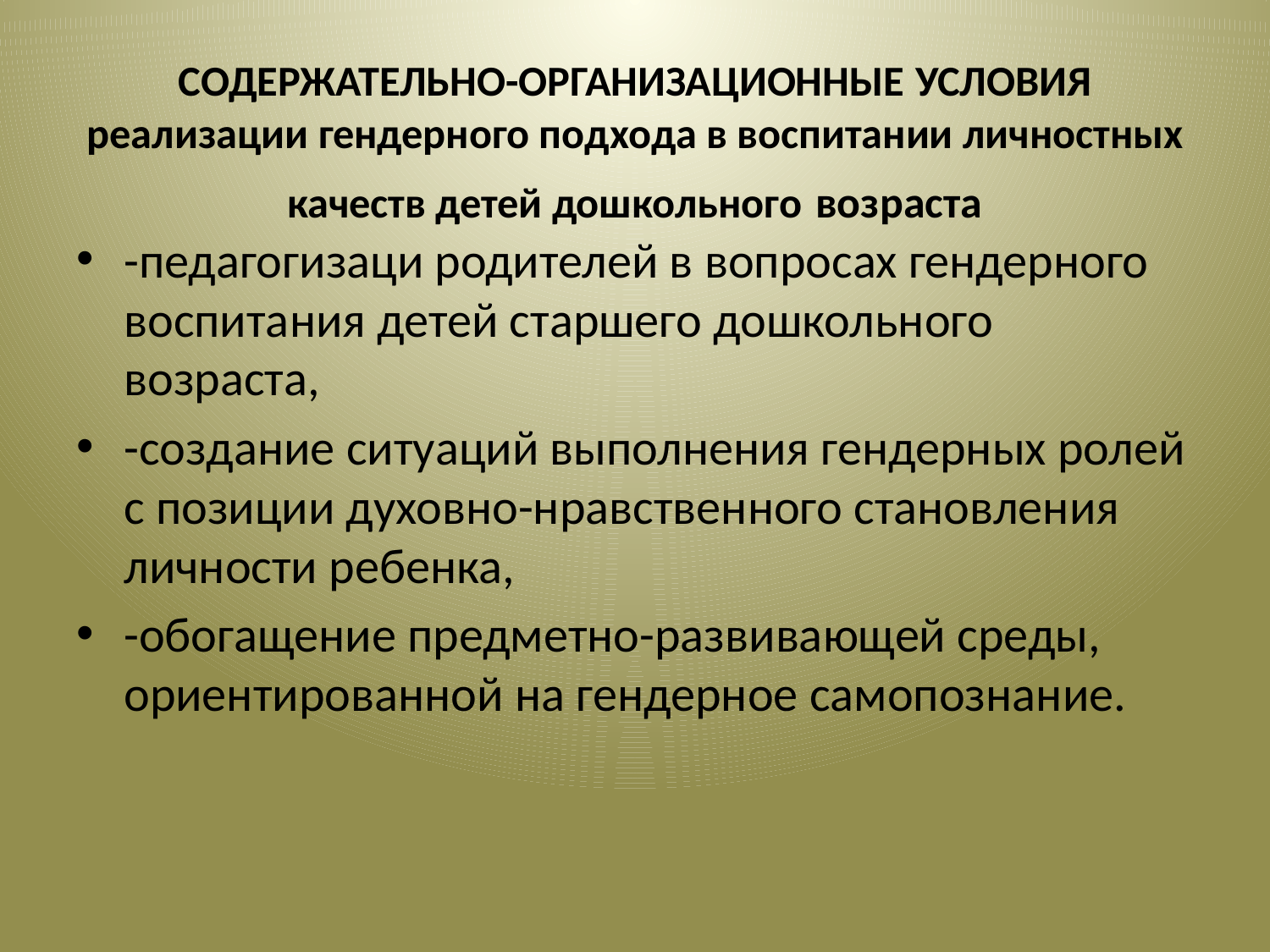

# СОДЕРЖАТЕЛЬНО-ОРГАНИЗАЦИОННЫЕ УСЛОВИЯ реализации гендерного подхода в воспитании личностных качеств детей дошкольного возраста
-педагогизаци родителей в вопросах гендерного воспитания детей старшего дошкольного возраста,
-создание ситуаций выполнения гендерных ролей с позиции духовно-нравственного становления личности ребенка,
-обогащение предметно-развивающей среды, ориентированной на гендерное самопознание.